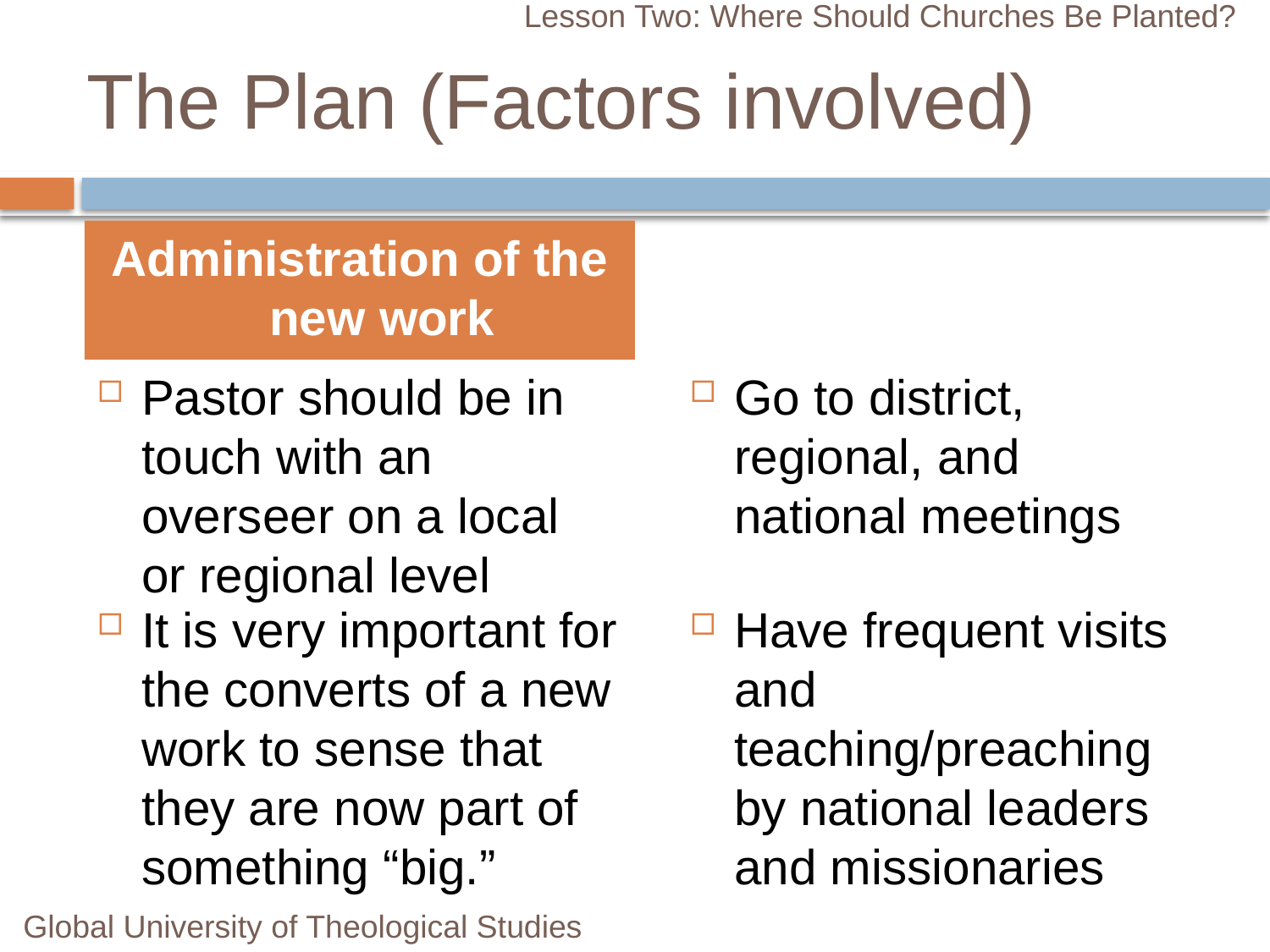

Lesson Two: Where Should Churches Be Planted?
# The Plan (Factors involved)
Administration of the new work
Pastor should be in touch with an overseer on a local or regional level
Go to district, regional, and national meetings
It is very important for the converts of a new work to sense that they are now part of something “big.”
Have frequent visits and teaching/preaching by national leaders and missionaries
Global University of Theological Studies